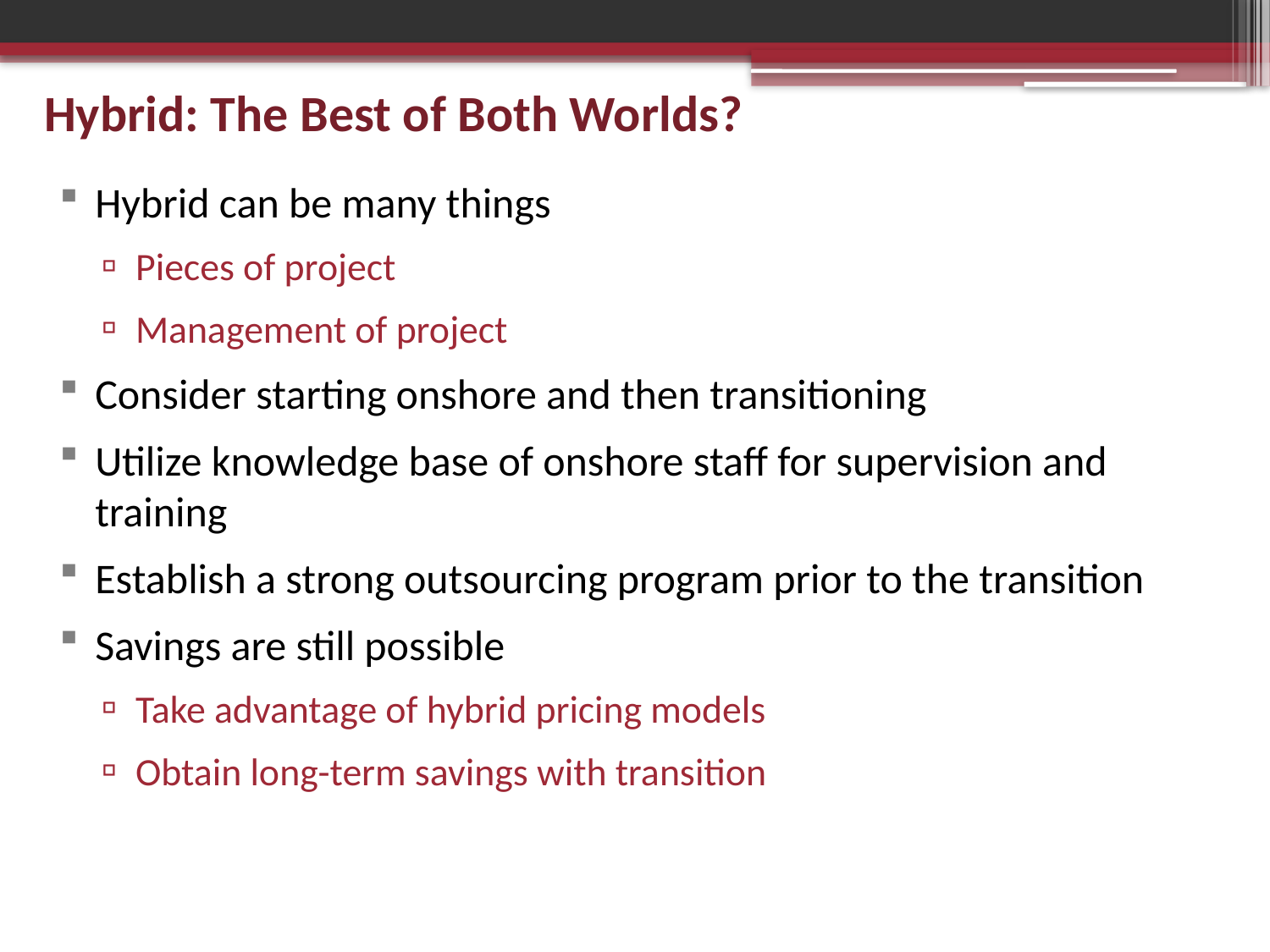

# Hybrid: The Best of Both Worlds?
Hybrid can be many things
Pieces of project
Management of project
Consider starting onshore and then transitioning
Utilize knowledge base of onshore staff for supervision and training
Establish a strong outsourcing program prior to the transition
Savings are still possible
Take advantage of hybrid pricing models
Obtain long-term savings with transition